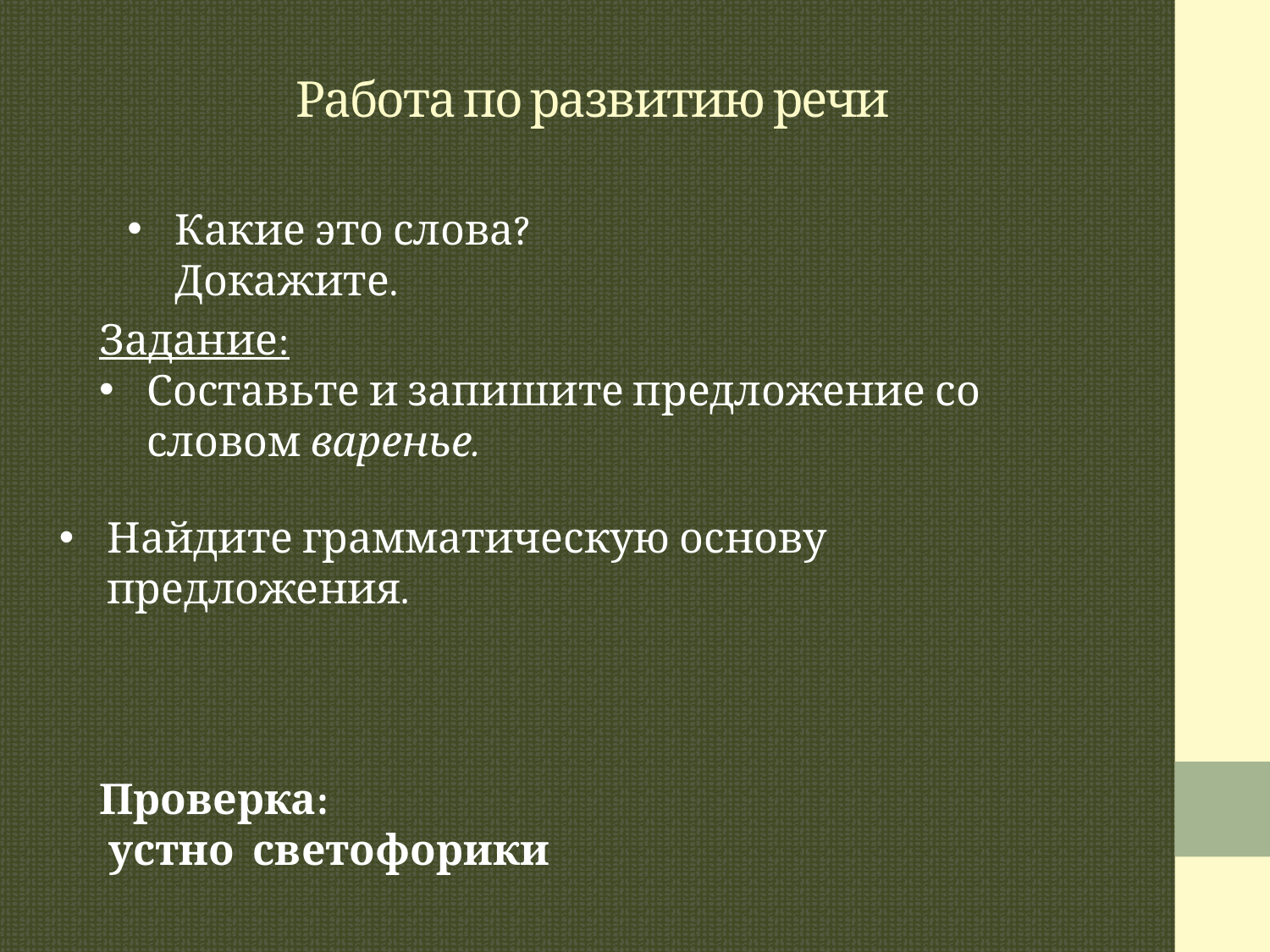

# Работа по развитию речи
Какие это слова?  Докажите.

Задание:
Составьте и запишите предложение со словом варенье.
Найдите грамматическую основу предложения.
Проверка:
 устно  светофорики